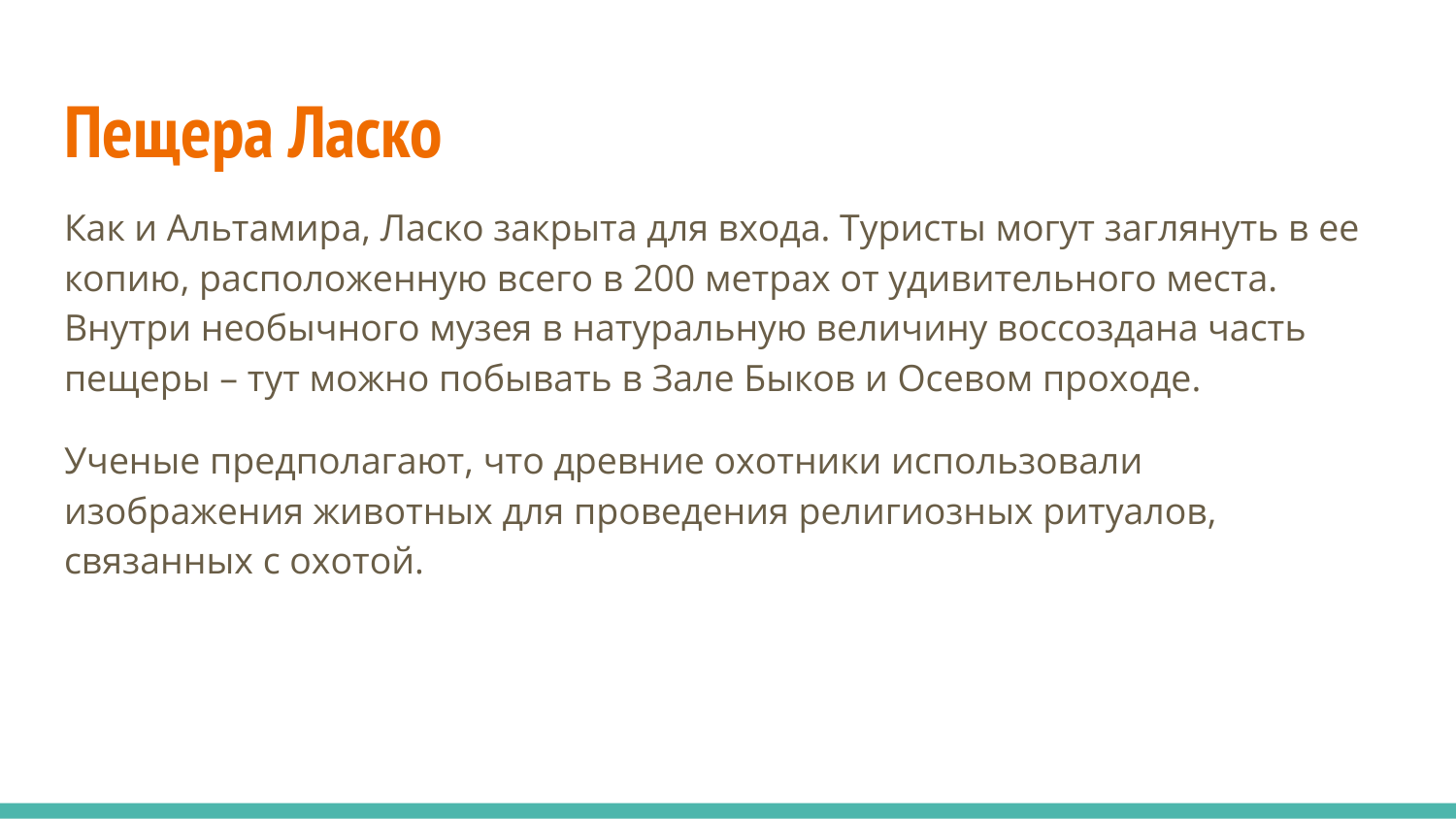

# Пещера Ласко
Как и Альтамира, Ласко закрыта для входа. Туристы могут заглянуть в ее копию, расположенную всего в 200 метрах от удивительного места. Внутри необычного музея в натуральную величину воссоздана часть пещеры – тут можно побывать в Зале Быков и Осевом проходе.
Ученые предполагают, что древние охотники использовали изображения животных для проведения религиозных ритуалов, связанных с охотой.